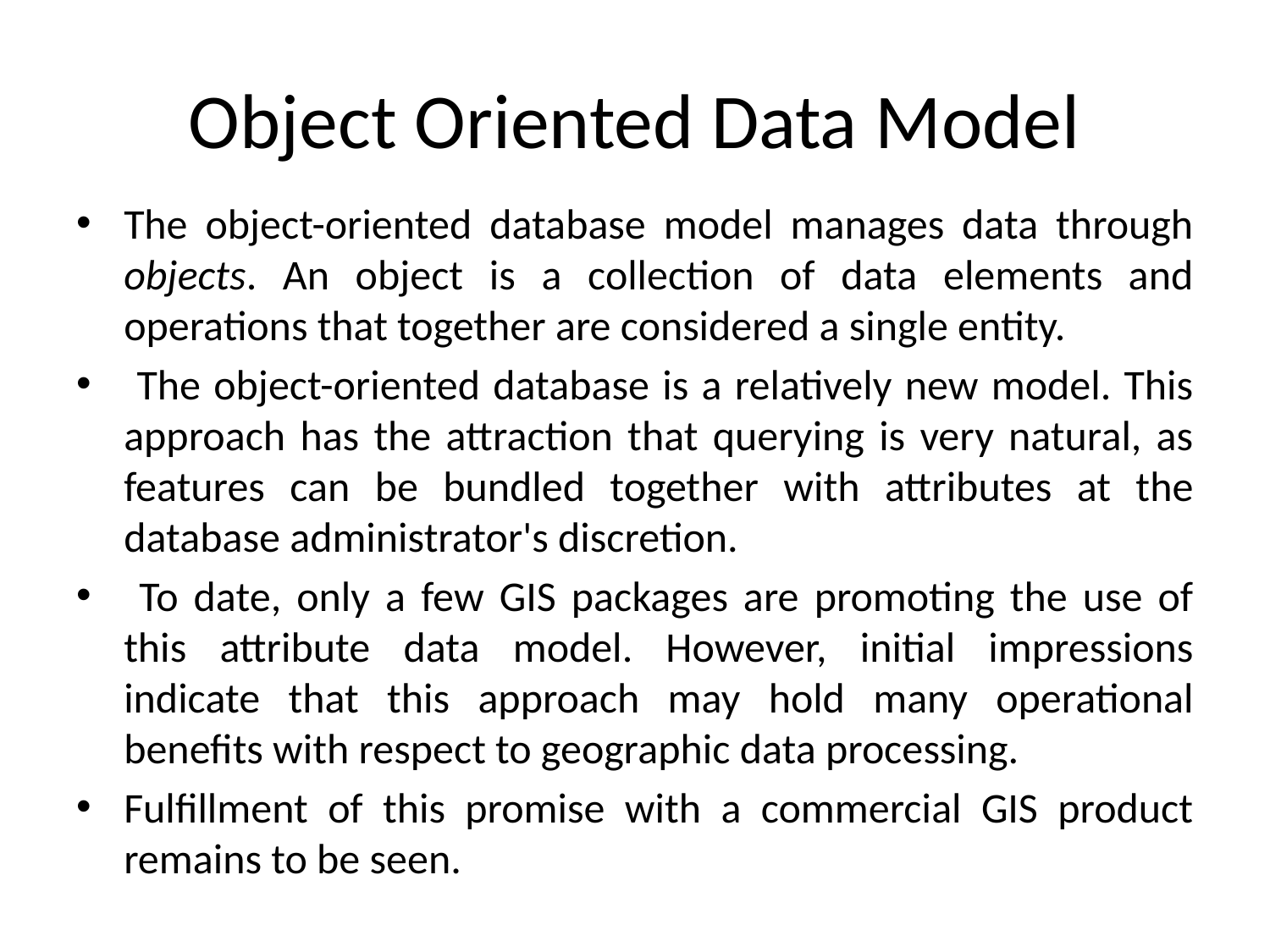

# Object Oriented Data Model
The object-oriented database model manages data through objects. An object is a collection of data elements and operations that together are considered a single entity.
 The object-oriented database is a relatively new model. This approach has the attraction that querying is very natural, as features can be bundled together with attributes at the database administrator's discretion.
 To date, only a few GIS packages are promoting the use of this attribute data model. However, initial impressions indicate that this approach may hold many operational benefits with respect to geographic data processing.
Fulfillment of this promise with a commercial GIS product remains to be seen.